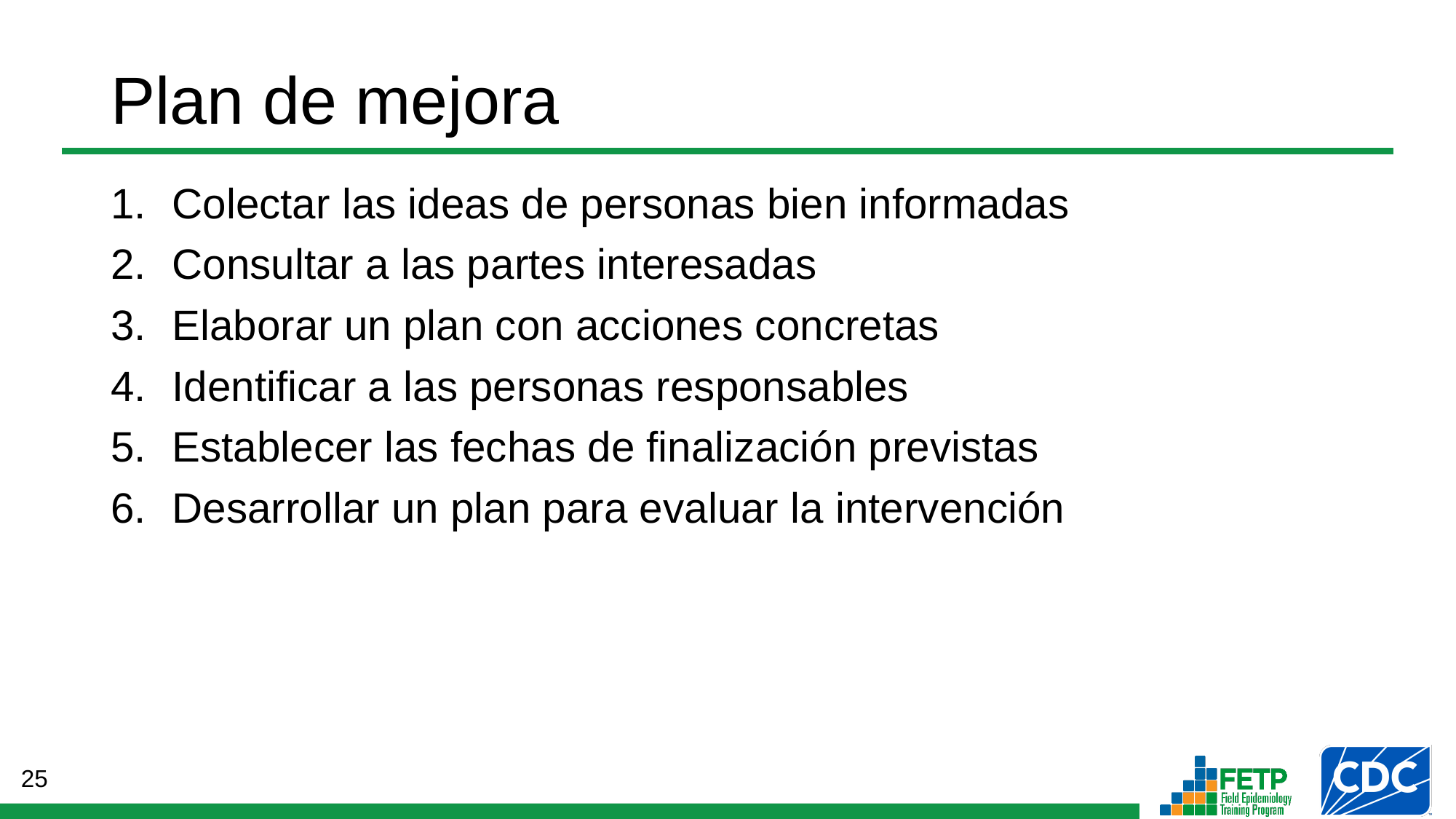

# Plan de mejora
Colectar las ideas de personas bien informadas
Consultar a las partes interesadas
Elaborar un plan con acciones concretas
Identificar a las personas responsables
Establecer las fechas de finalización previstas
Desarrollar un plan para evaluar la intervención